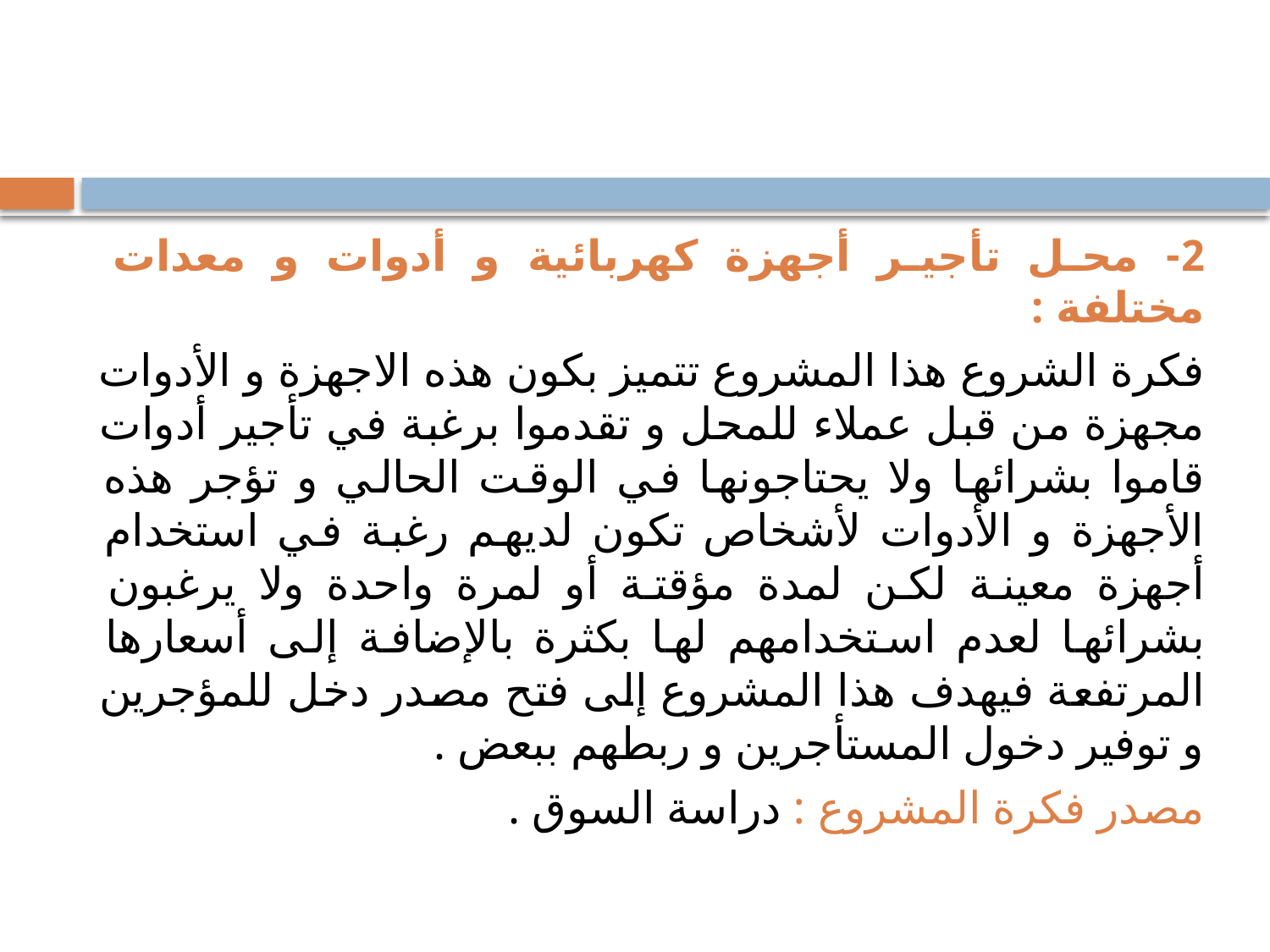

#
2- محل تأجير أجهزة كهربائية و أدوات و معدات مختلفة :
فكرة الشروع هذا المشروع تتميز بكون هذه الاجهزة و الأدوات مجهزة من قبل عملاء للمحل و تقدموا برغبة في تأجير أدوات قاموا بشرائها ولا يحتاجونها في الوقت الحالي و تؤجر هذه الأجهزة و الأدوات لأشخاص تكون لديهم رغبة في استخدام أجهزة معينة لكن لمدة مؤقتة أو لمرة واحدة ولا يرغبون بشرائها لعدم استخدامهم لها بكثرة بالإضافة إلى أسعارها المرتفعة فيهدف هذا المشروع إلى فتح مصدر دخل للمؤجرين و توفير دخول المستأجرين و ربطهم ببعض .
مصدر فكرة المشروع : دراسة السوق .